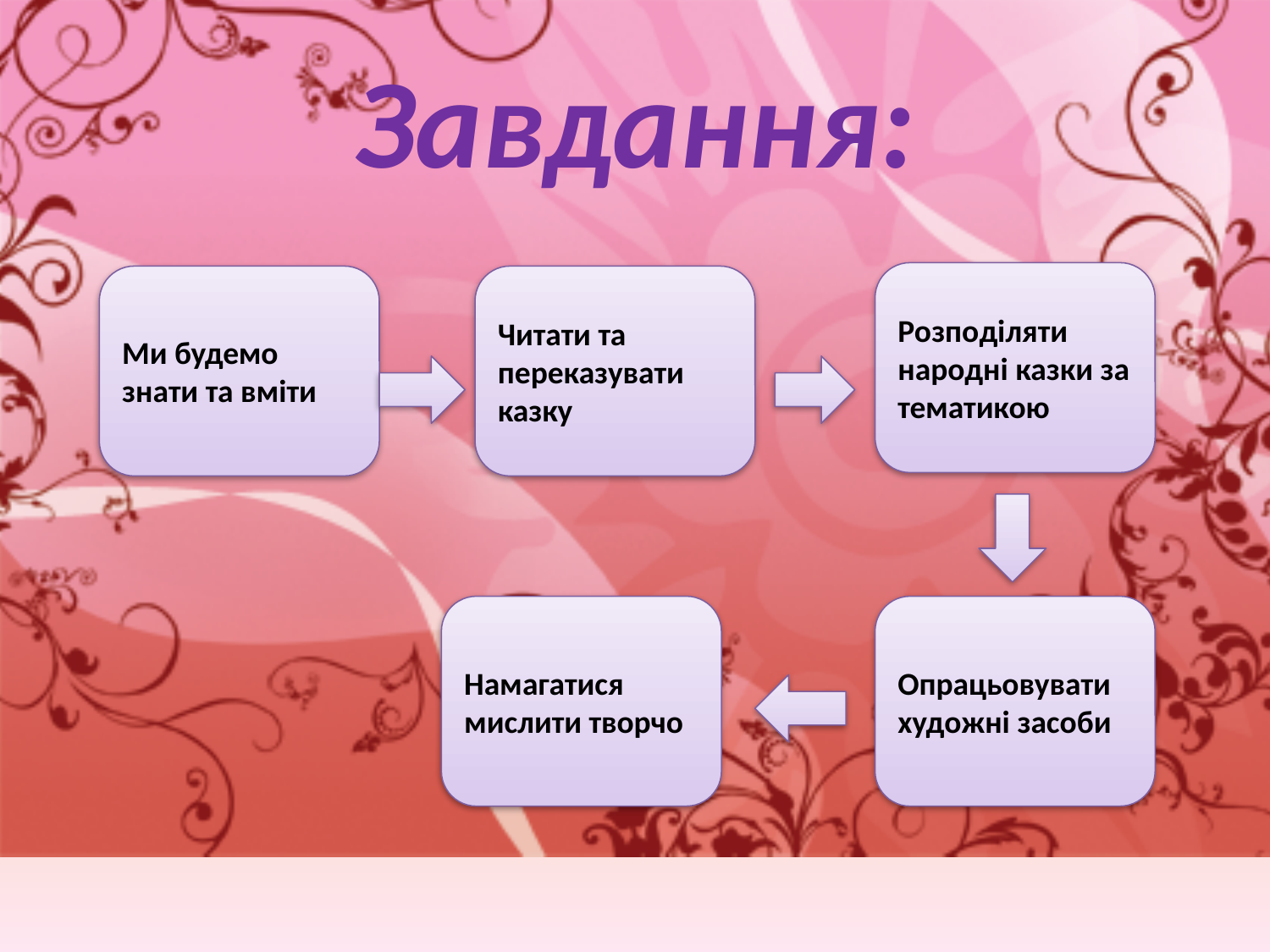

# Завдання:

Розподіляти народні казки за тематикою
Ми будемо знати та вміти
Читати та переказувати казку

Намагатися мислити творчо
Опрацьовувати художні засоби